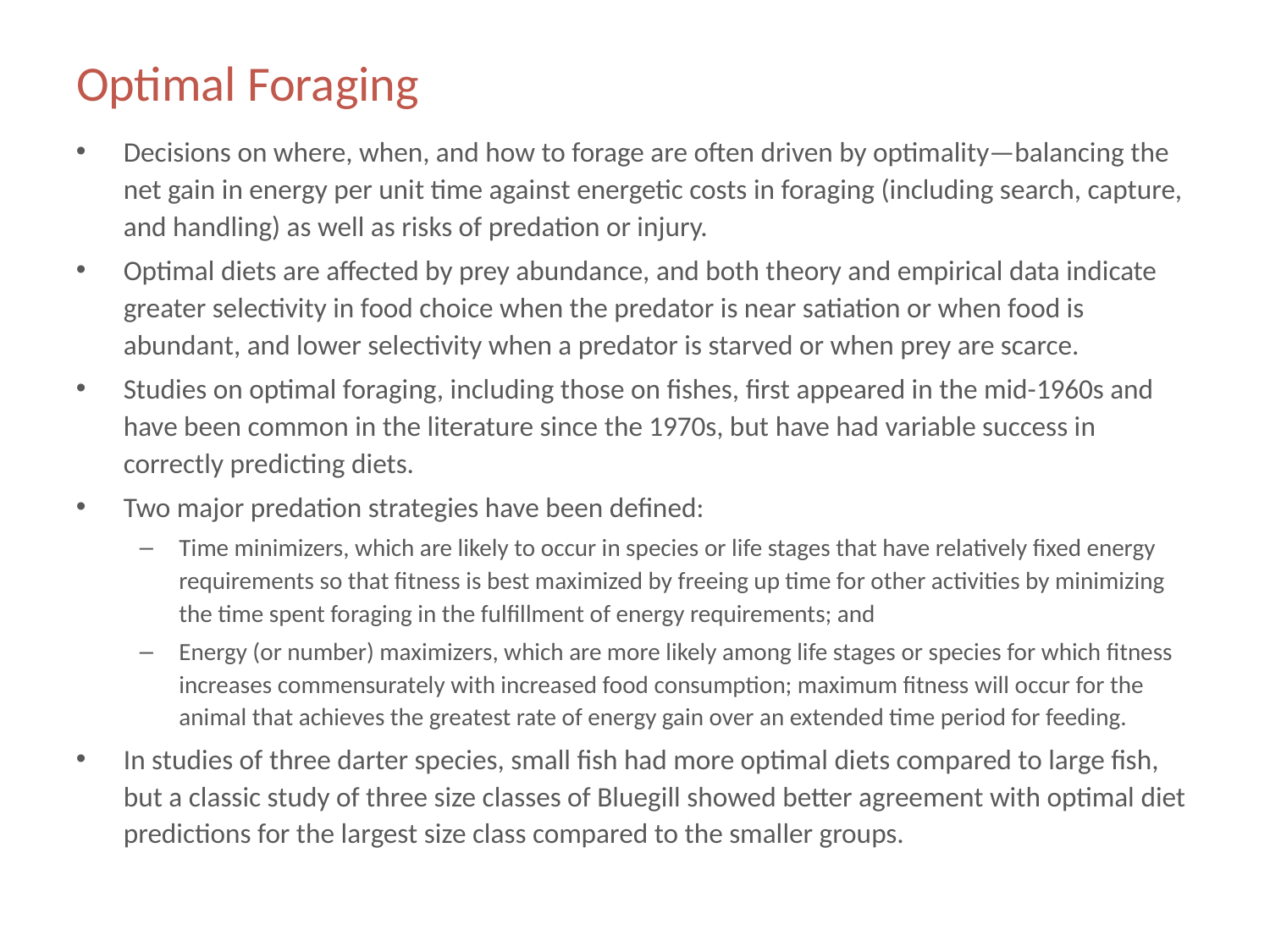

# Optimal Foraging
Decisions on where, when, and how to forage are often driven by optimality—balancing the net gain in energy per unit time against energetic costs in foraging (including search, capture, and handling) as well as risks of predation or injury.
Optimal diets are affected by prey abundance, and both theory and empirical data indicate greater selectivity in food choice when the predator is near satiation or when food is abundant, and lower selectivity when a predator is starved or when prey are scarce.
Studies on optimal foraging, including those on fishes, first appeared in the mid-1960s and have been common in the literature since the 1970s, but have had variable success in correctly predicting diets.
Two major predation strategies have been defined:
Time minimizers, which are likely to occur in species or life stages that have relatively fixed energy requirements so that fitness is best maximized by freeing up time for other activities by minimizing the time spent foraging in the fulfillment of energy requirements; and
Energy (or number) maximizers, which are more likely among life stages or species for which fitness increases commensurately with increased food consumption; maximum fitness will occur for the animal that achieves the greatest rate of energy gain over an extended time period for feeding.
In studies of three darter species, small fish had more optimal diets compared to large fish, but a classic study of three size classes of Bluegill showed better agreement with optimal diet predictions for the largest size class compared to the smaller groups.